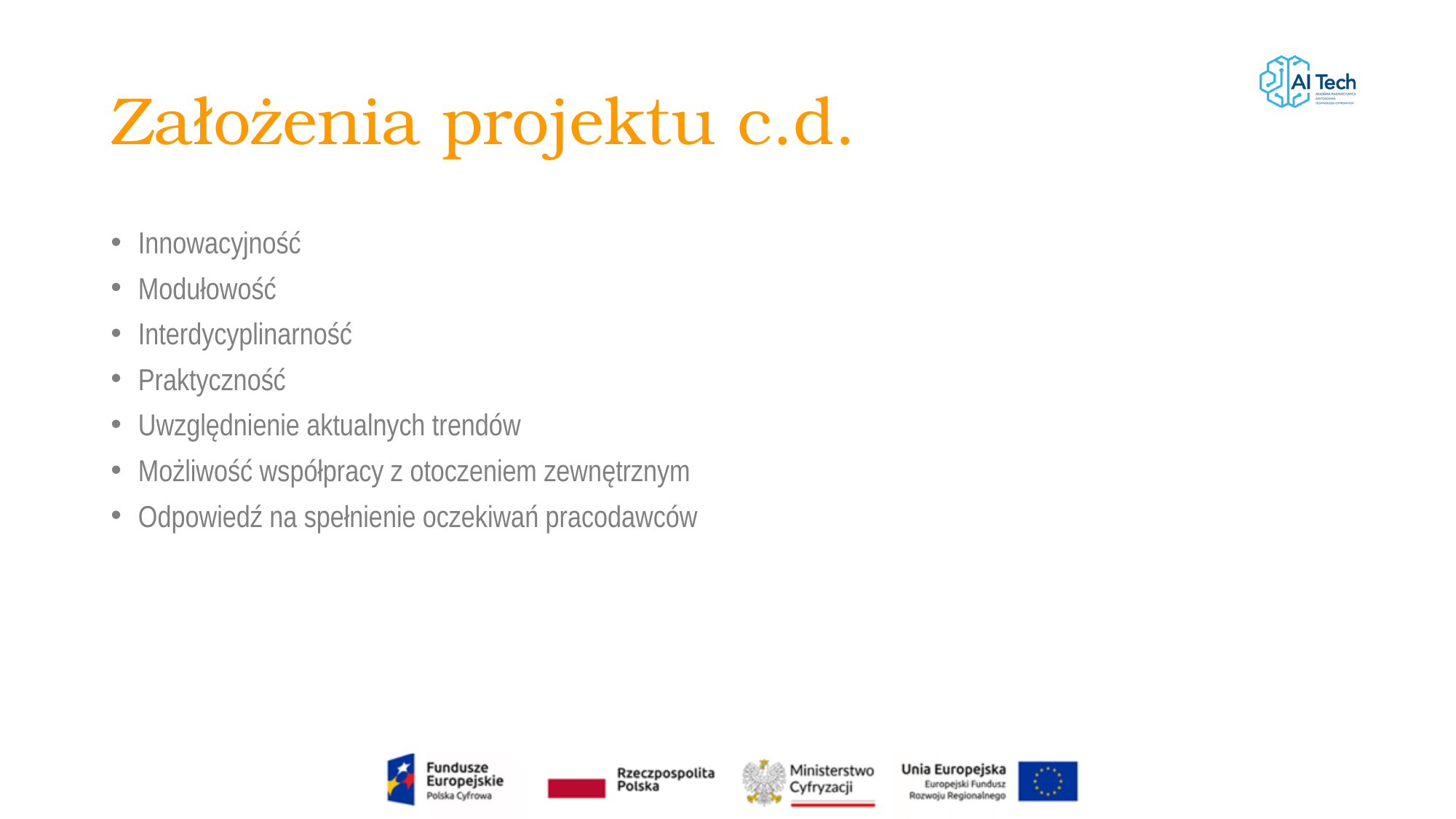

# Założenia projektu c.d.
Innowacyjność
Modułowość
Interdycyplinarność
Praktyczność
Uwzględnienie aktualnych trendów
Możliwość współpracy z otoczeniem zewnętrznym
Odpowiedź na spełnienie oczekiwań pracodawców